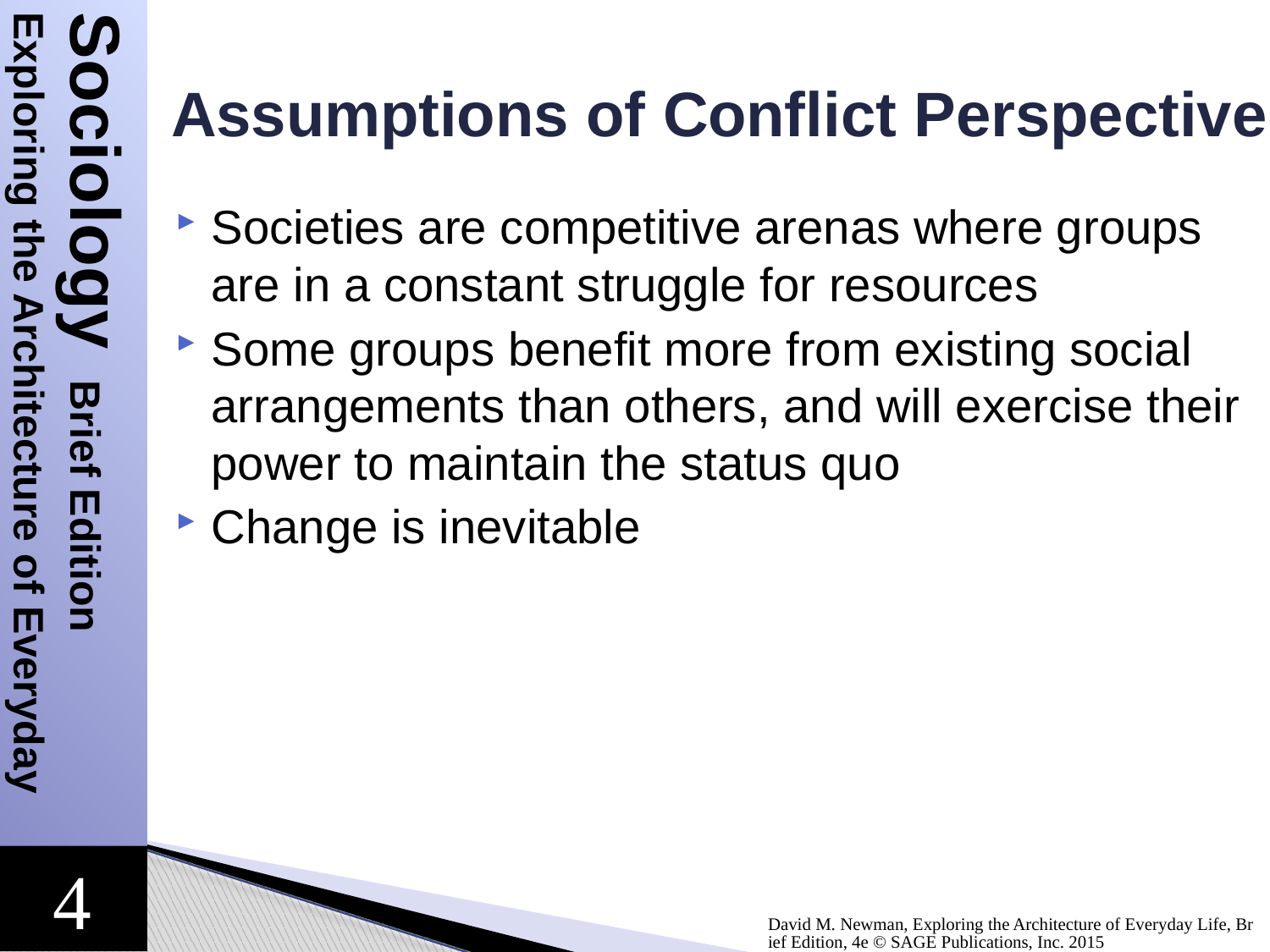

# Assumptions of Conflict Perspective
Societies are competitive arenas where groups are in a constant struggle for resources
Some groups benefit more from existing social arrangements than others, and will exercise their power to maintain the status quo
Change is inevitable
David M. Newman, Exploring the Architecture of Everyday Life, Brief Edition, 4e © SAGE Publications, Inc. 2015